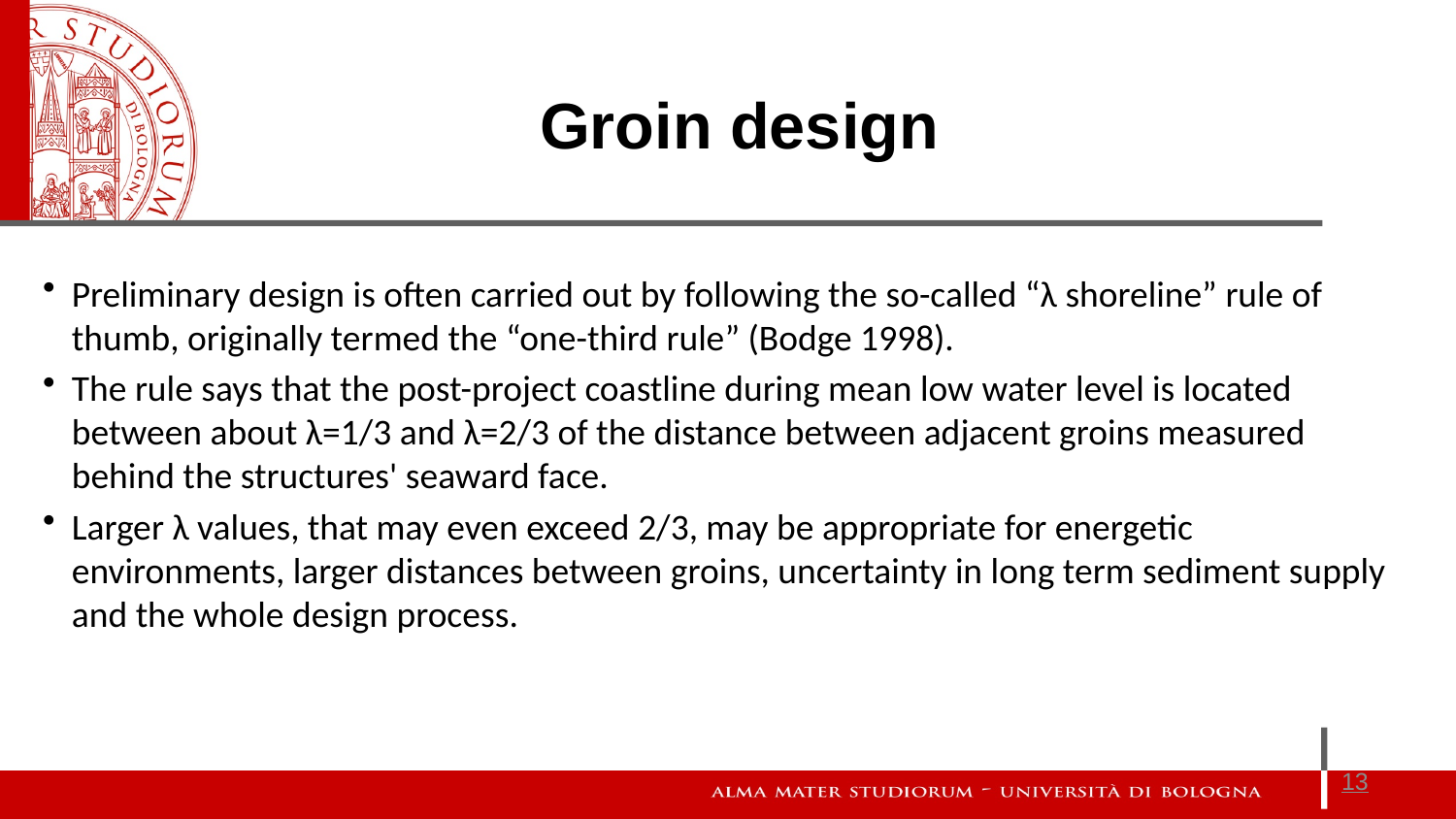

Groin design
Preliminary design is often carried out by following the so-called “λ shoreline” rule of thumb, originally termed the “one-third rule” (Bodge 1998).
The rule says that the post-project coastline during mean low water level is located between about λ=1/3 and λ=2/3 of the distance between adjacent groins measured behind the structures' seaward face.
Larger λ values, that may even exceed 2/3, may be appropriate for energetic environments, larger distances between groins, uncertainty in long term sediment supply and the whole design process.
13